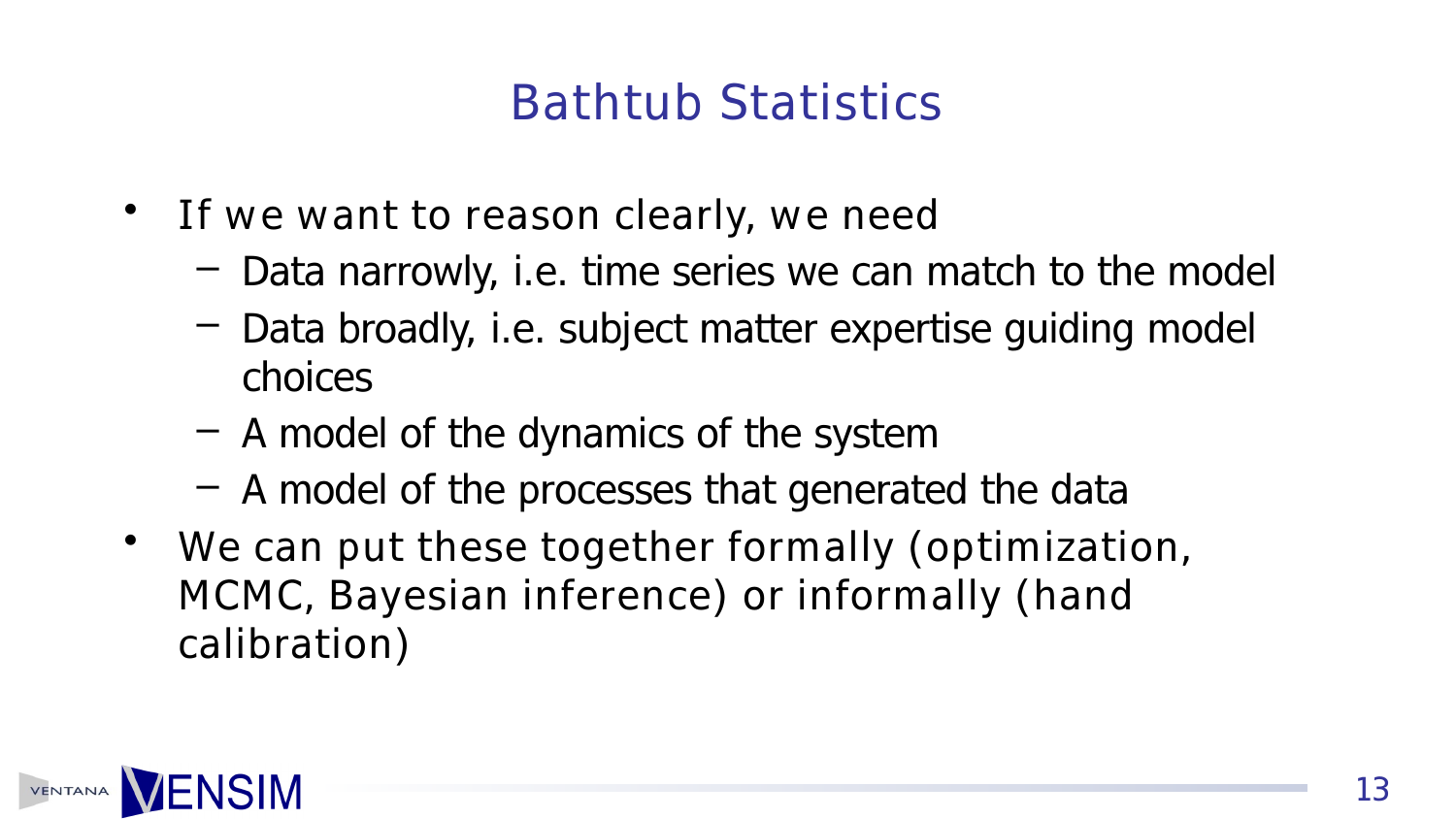

# Bathtub Statistics
If we want to reason clearly, we need
Data narrowly, i.e. time series we can match to the model
Data broadly, i.e. subject matter expertise guiding model choices
A model of the dynamics of the system
A model of the processes that generated the data
We can put these together formally (optimization, MCMC, Bayesian inference) or informally (hand calibration)